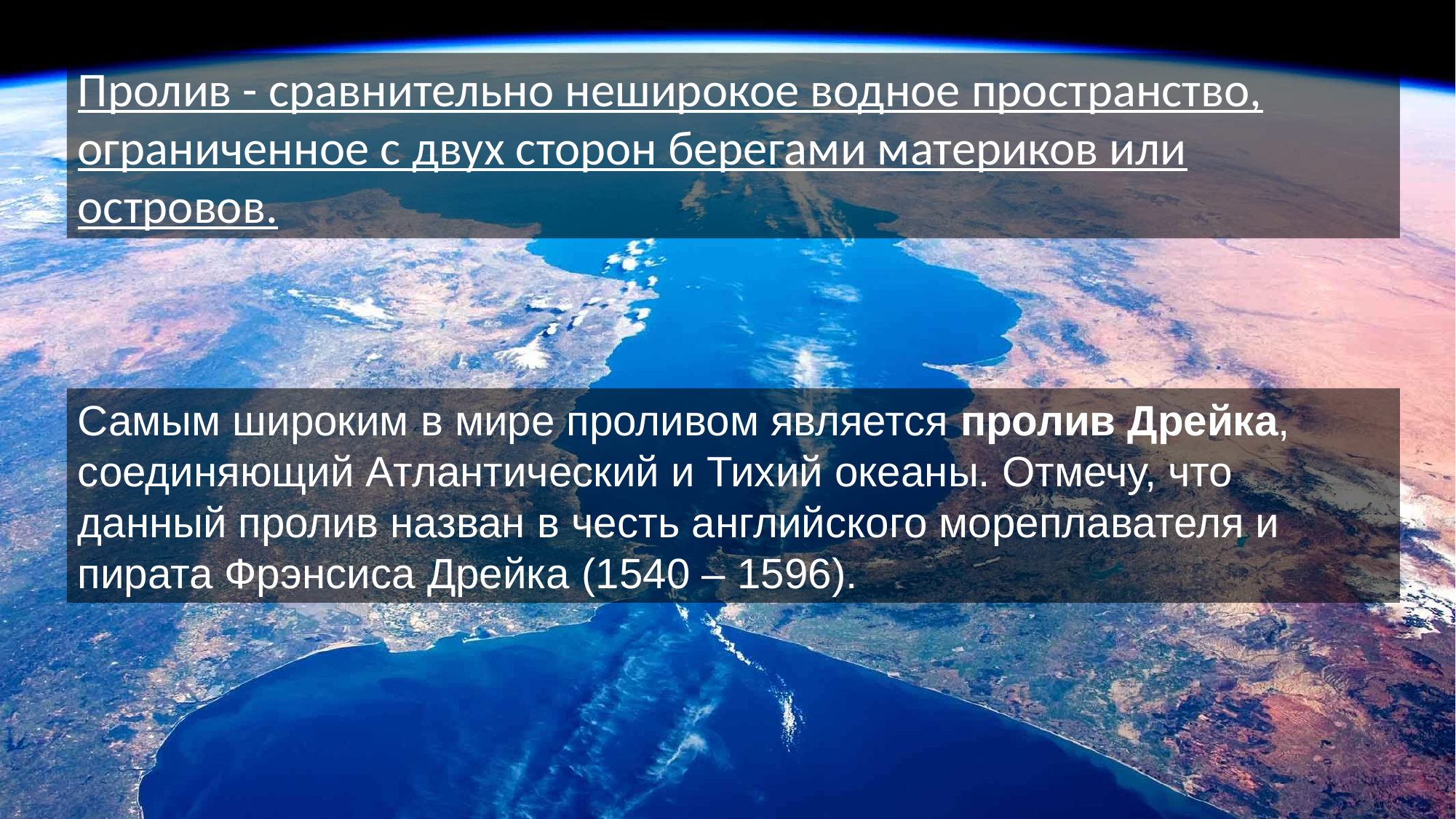

Пролив - сравнительно неширокое водное пространство, ограниченное с двух сторон берегами материков или островов.
Самым широким в мире проливом является пролив Дрейка, соединяющий Атлантический и Тихий океаны. Отмечу, что данный пролив назван в честь английского мореплавателя и пирата Фрэнсиса Дрейка (1540 – 1596).